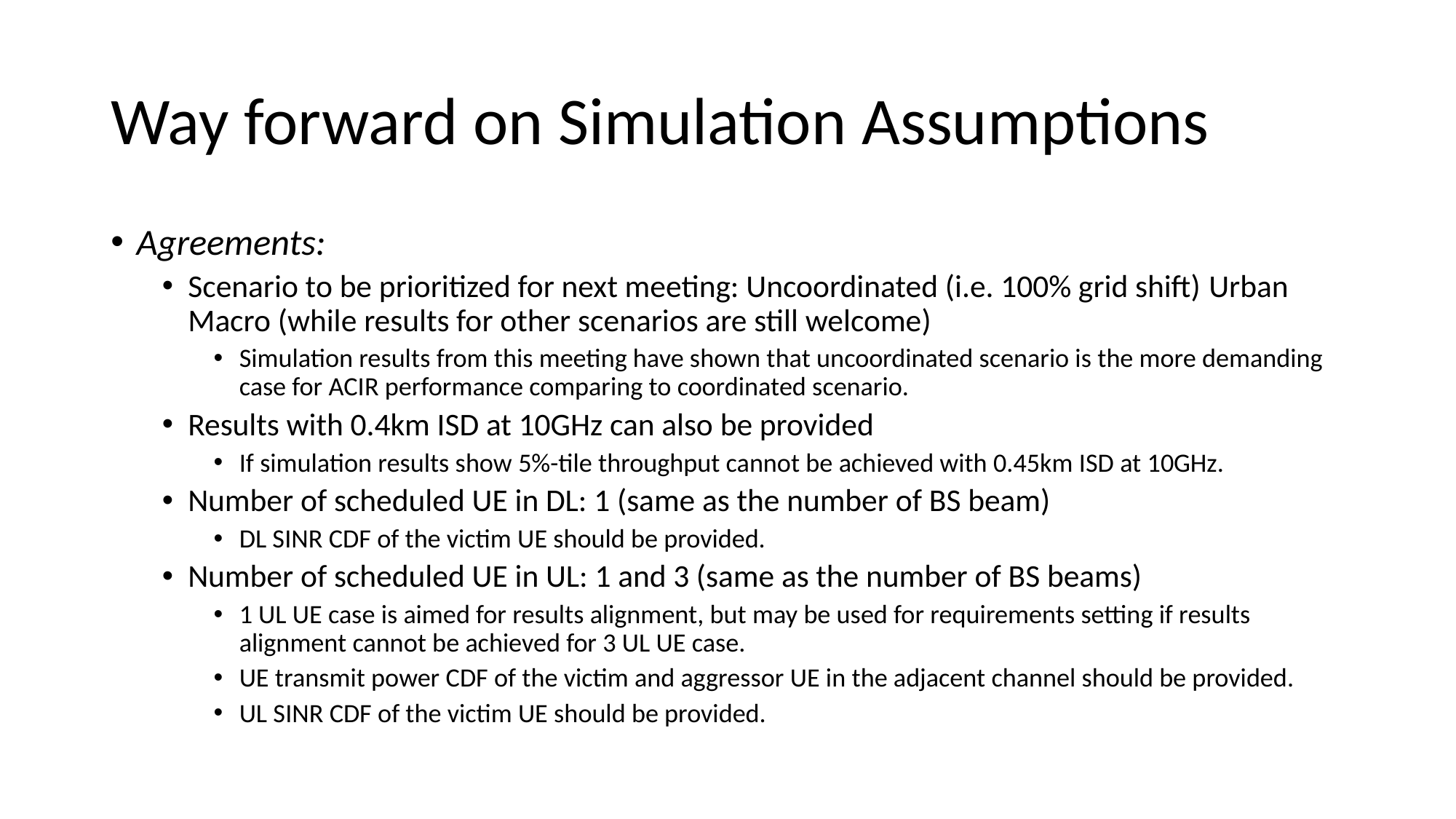

# Way forward on Simulation Assumptions
Agreements:
Scenario to be prioritized for next meeting: Uncoordinated (i.e. 100% grid shift) Urban Macro (while results for other scenarios are still welcome)
Simulation results from this meeting have shown that uncoordinated scenario is the more demanding case for ACIR performance comparing to coordinated scenario.
Results with 0.4km ISD at 10GHz can also be provided
If simulation results show 5%-tile throughput cannot be achieved with 0.45km ISD at 10GHz.
Number of scheduled UE in DL: 1 (same as the number of BS beam)
DL SINR CDF of the victim UE should be provided.
Number of scheduled UE in UL: 1 and 3 (same as the number of BS beams)
1 UL UE case is aimed for results alignment, but may be used for requirements setting if results alignment cannot be achieved for 3 UL UE case.
UE transmit power CDF of the victim and aggressor UE in the adjacent channel should be provided.
UL SINR CDF of the victim UE should be provided.